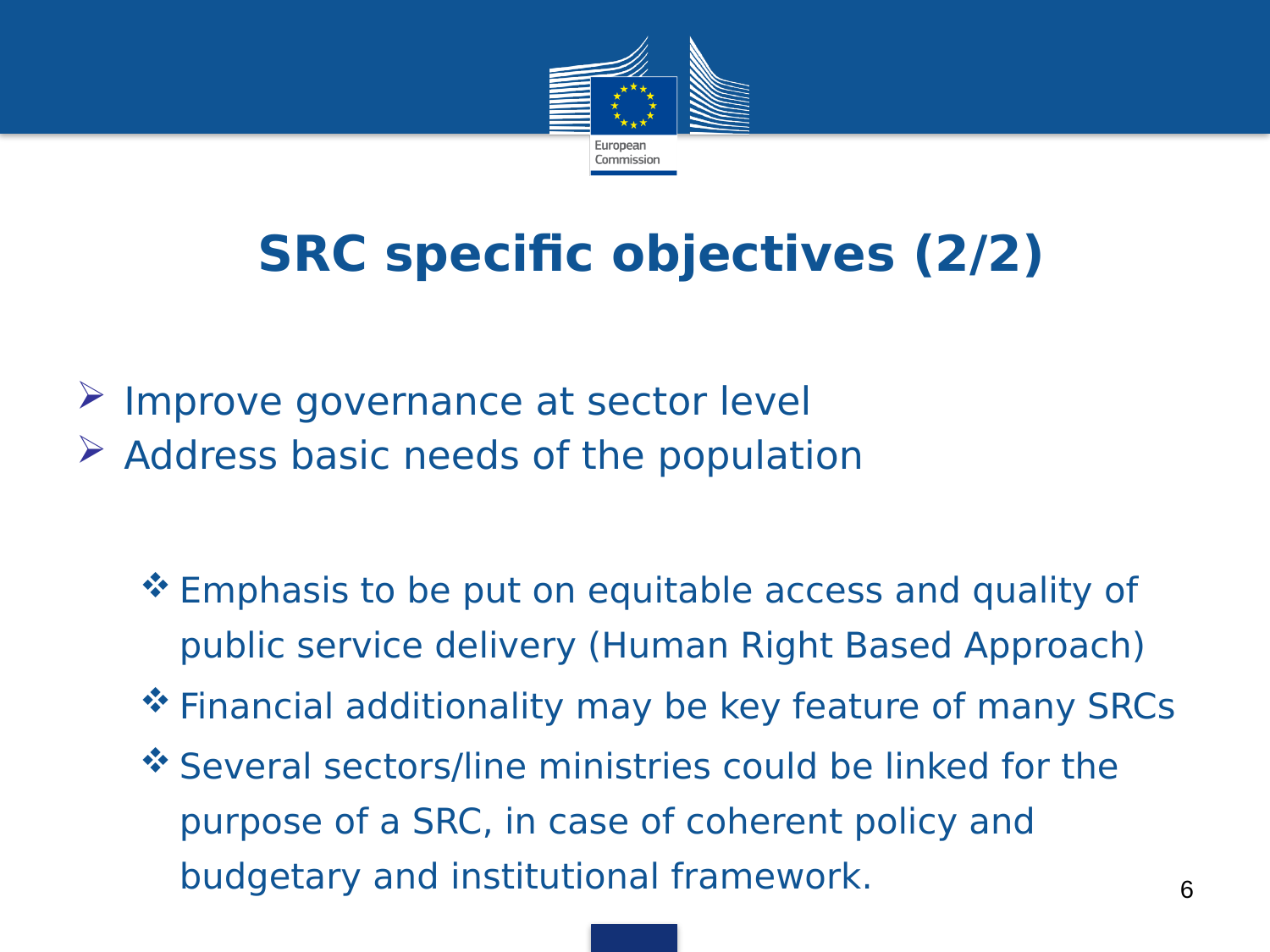

# SRC specific objectives (2/2)

Improve governance at sector level
Address basic needs of the population

Emphasis to be put on equitable access and quality of public service delivery (Human Right Based Approach)
Financial additionality may be key feature of many SRCs
Several sectors/line ministries could be linked for the purpose of a SRC, in case of coherent policy and budgetary and institutional framework.

6